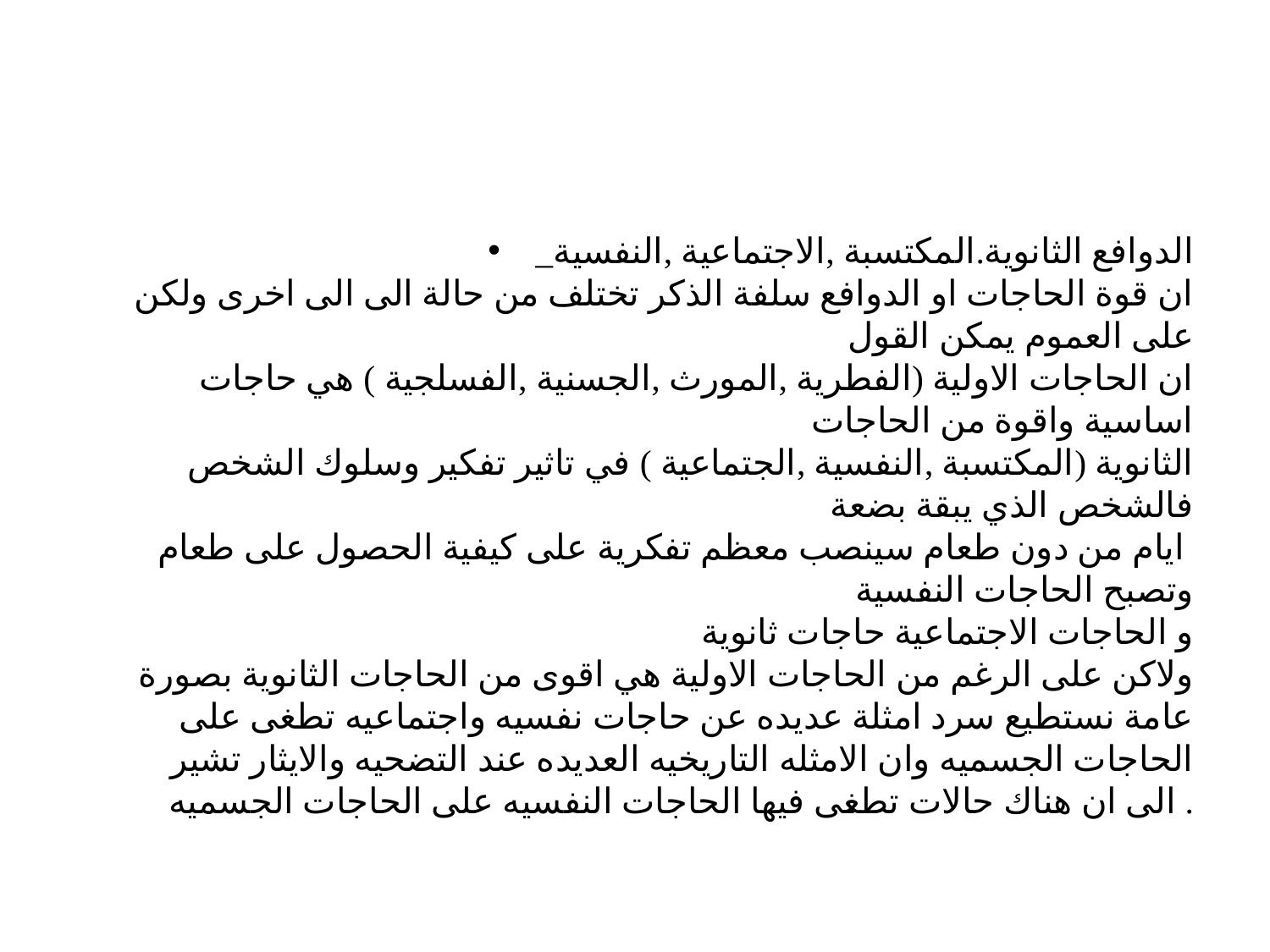

#
_الدوافع الثانوية.المكتسبة ,الاجتماعية ,النفسية
ان قوة الحاجات او الدوافع سلفة الذكر تختلف من حالة الى الى اخرى ولكن على العموم يمكن القول
ان الحاجات الاولية (الفطرية ,المورث ,الجسنية ,الفسلجية ) هي حاجات اساسية واقوة من الحاجات
الثانوية (المكتسبة ,النفسية ,الجتماعية ) في تاثير تفكير وسلوك الشخص فالشخص الذي يبقة بضعة
 ايام من دون طعام سينصب معظم تفكرية على كيفية الحصول على طعام وتصبح الحاجات النفسية
و الحاجات الاجتماعية حاجات ثانوية
ولاكن على الرغم من الحاجات الاولية هي اقوى من الحاجات الثانوية بصورة عامة نستطيع سرد امثلة عديده عن حاجات نفسيه واجتماعيه تطغى على الحاجات الجسميه وان الامثله التاريخيه العديده عند التضحيه والايثار تشير الى ان هناك حالات تطغى فيها الحاجات النفسيه على الحاجات الجسميه .